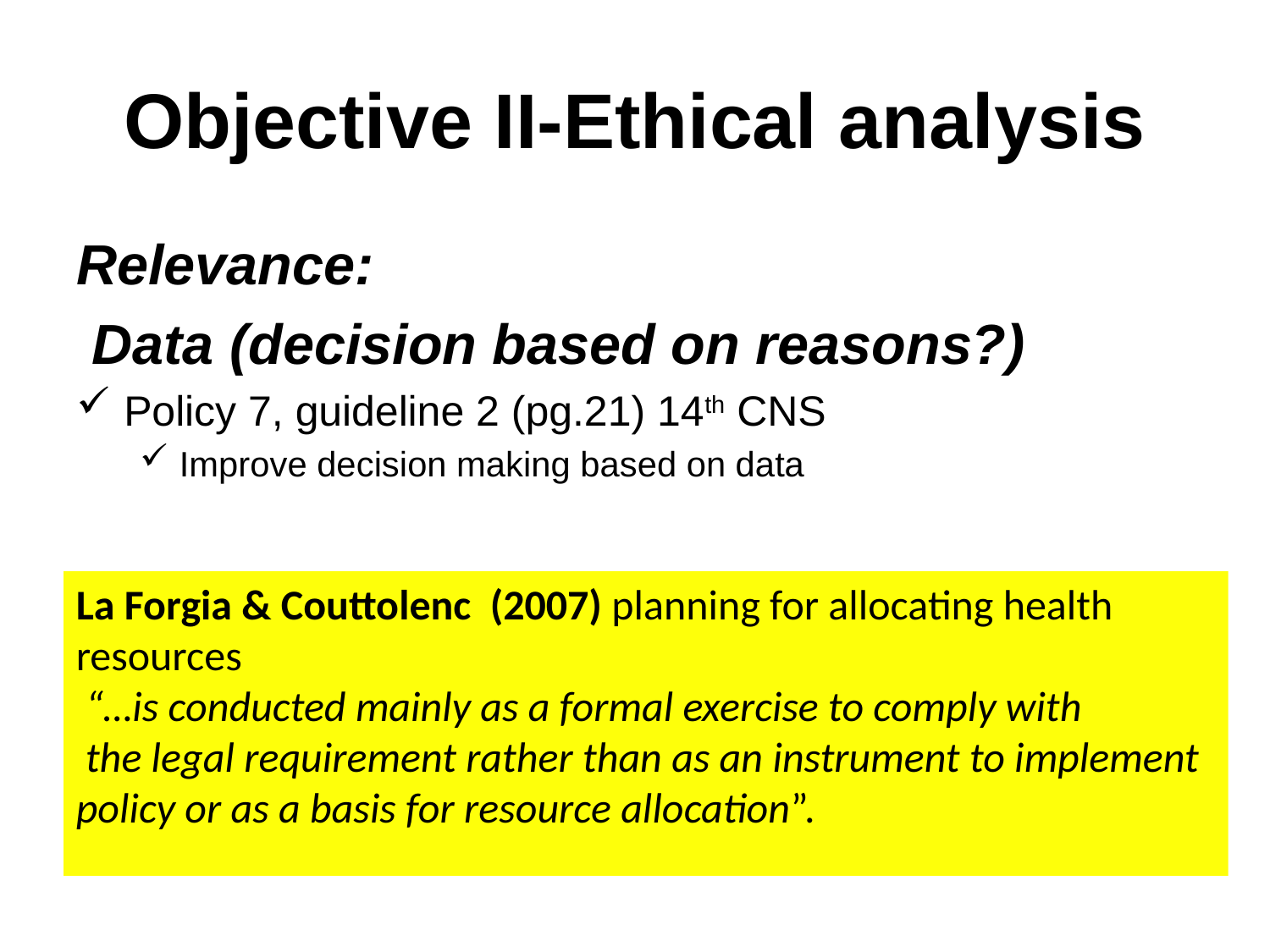

# Objective II-Ethical analysis
Relevance:
 Data (decision based on reasons?)
Policy 7, guideline 2 (pg.21) 14th CNS
Improve decision making based on data

La Forgia & Couttolenc  (2007) planning for allocating health resources
 “…is conducted mainly as a formal exercise to comply with
 the legal requirement rather than as an instrument to implement
policy or as a basis for resource allocation”.